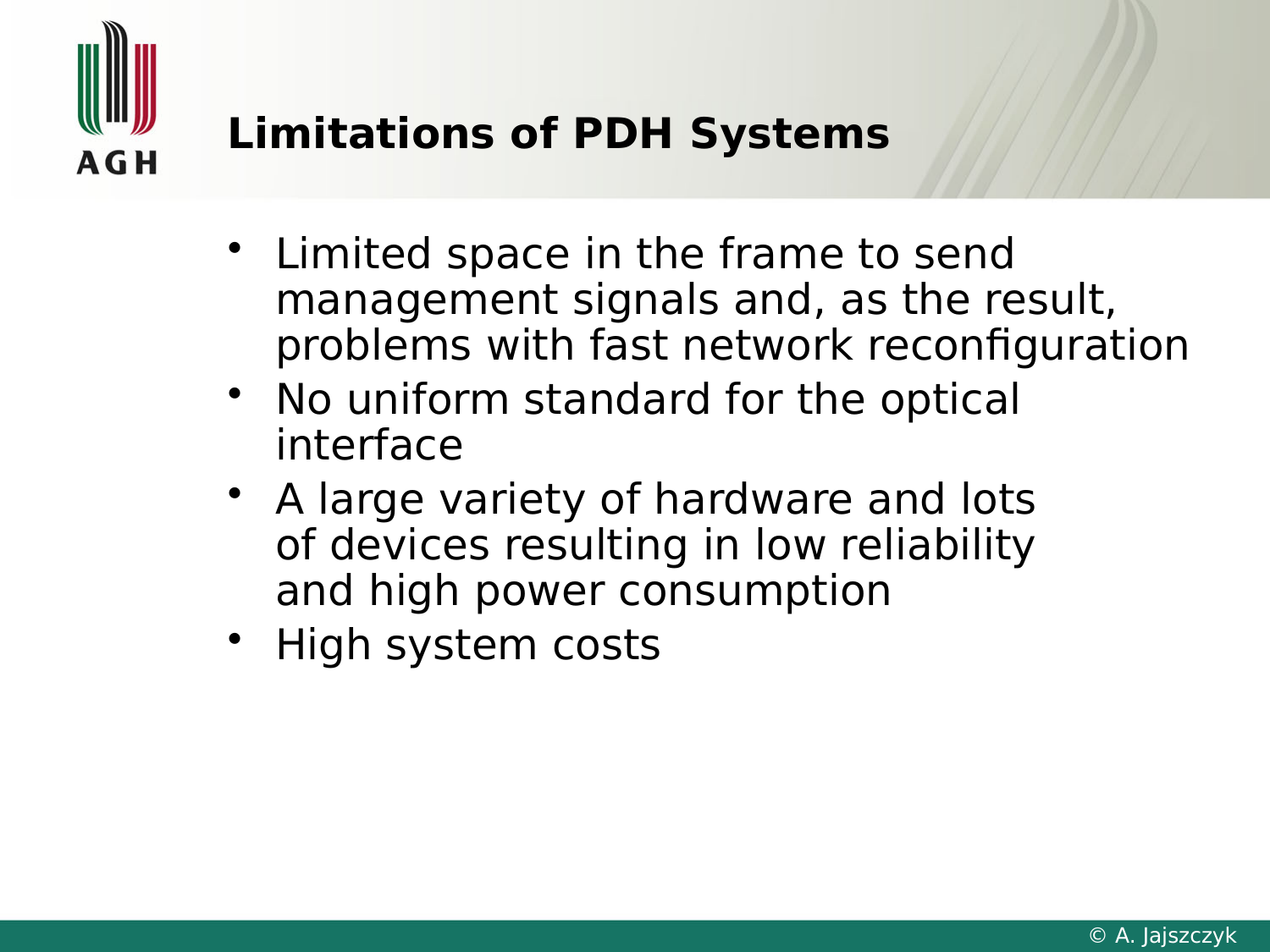

# Limitations of PDH Systems
Limited space in the frame to send management signals and, as the result, problems with fast network reconfiguration
No uniform standard for the optical interface
A large variety of hardware and lots
of devices resulting in low reliability
and high power consumption
High system costs